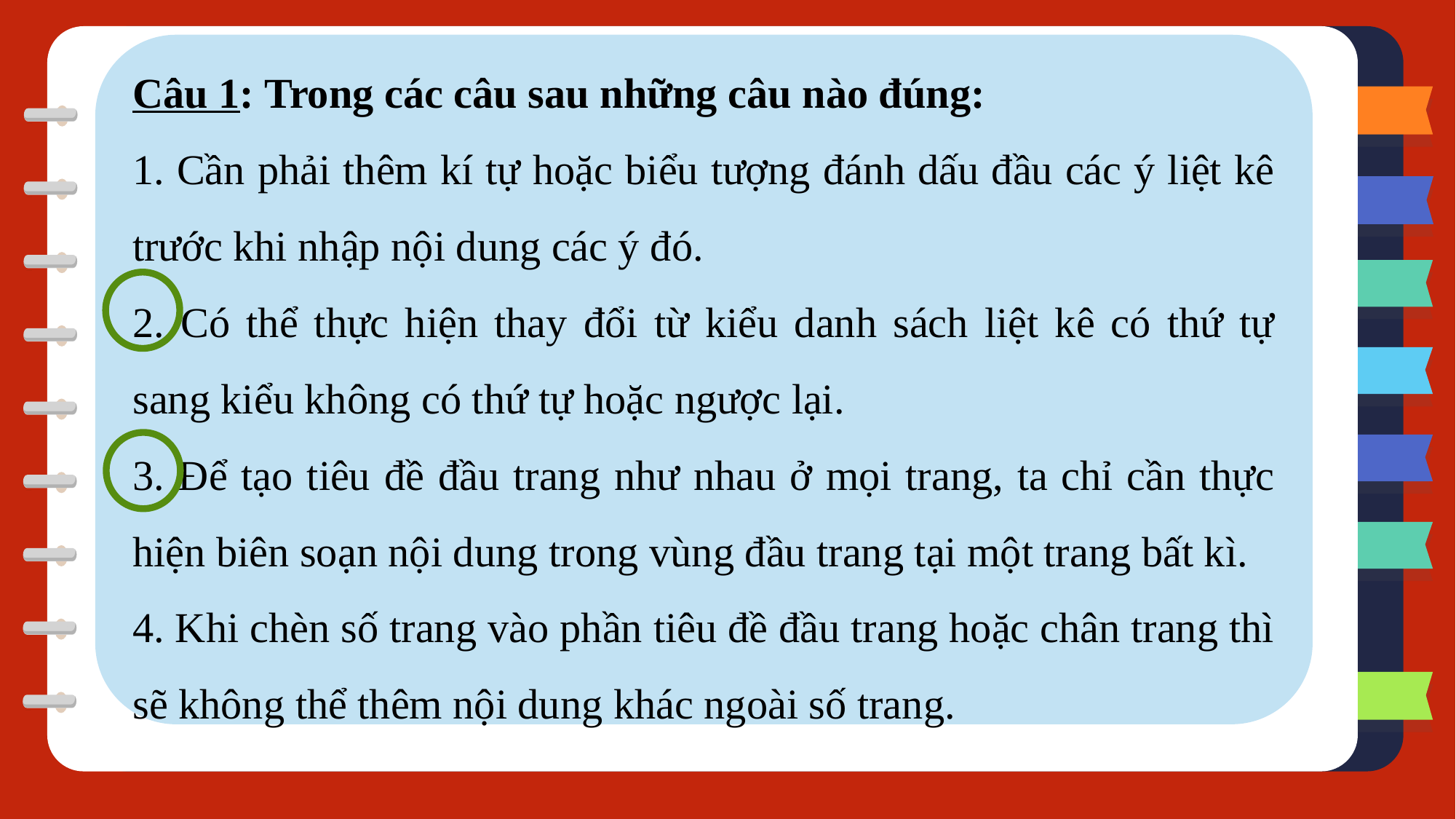

Câu 1: Trong các câu sau những câu nào đúng:
1. Cần phải thêm kí tự hoặc biểu tượng đánh dấu đầu các ý liệt kê trước khi nhập nội dung các ý đó.
2. Có thể thực hiện thay đổi từ kiểu danh sách liệt kê có thứ tự sang kiểu không có thứ tự hoặc ngược lại.
3. Để tạo tiêu đề đầu trang như nhau ở mọi trang, ta chỉ cần thực hiện biên soạn nội dung trong vùng đầu trang tại một trang bất kì.
4. Khi chèn số trang vào phần tiêu đề đầu trang hoặc chân trang thì sẽ không thể thêm nội dung khác ngoài số trang.